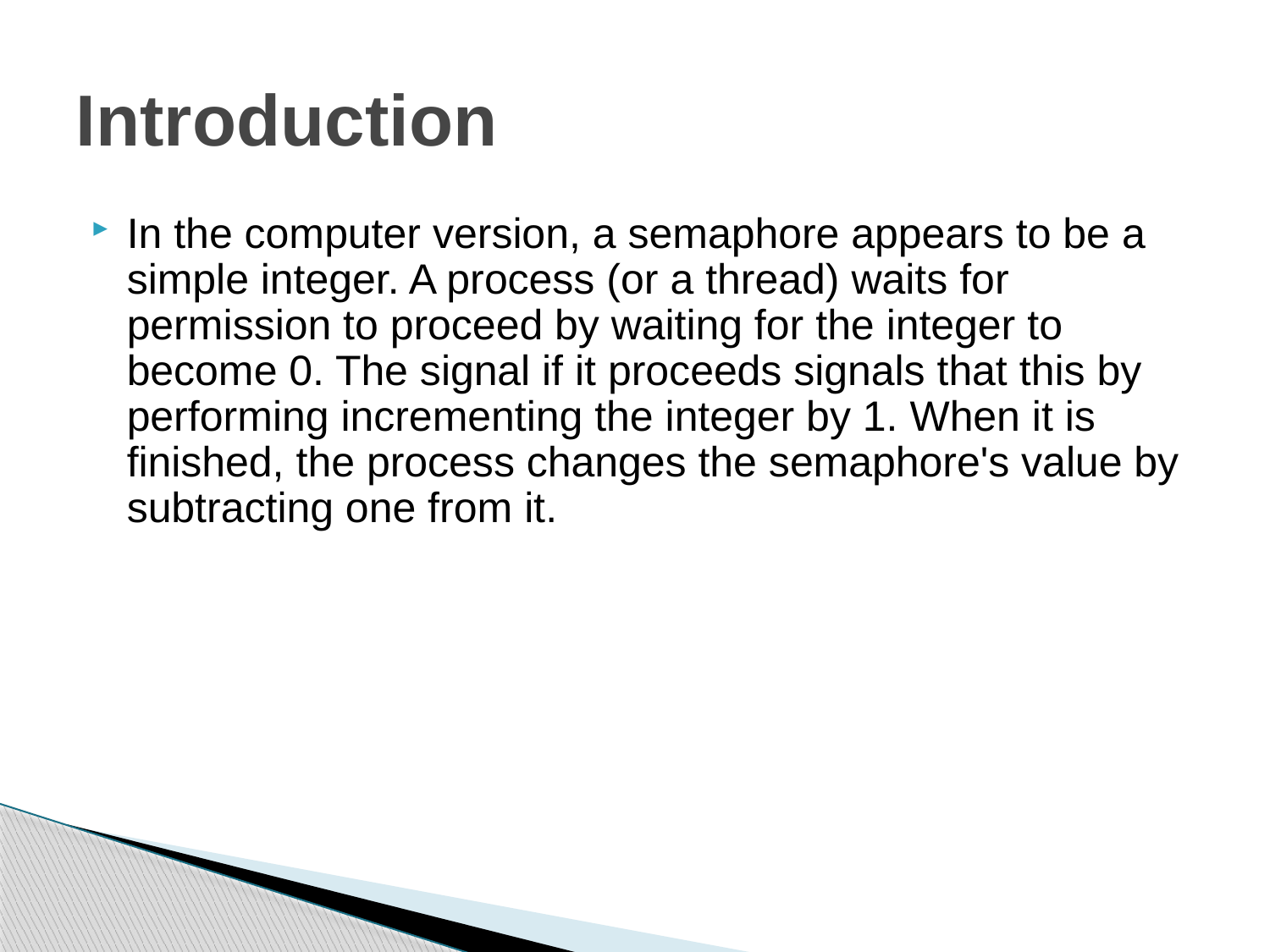

# Introduction
In the computer version, a semaphore appears to be a simple integer. A process (or a thread) waits for permission to proceed by waiting for the integer to become 0. The signal if it proceeds signals that this by performing incrementing the integer by 1. When it is finished, the process changes the semaphore's value by subtracting one from it.